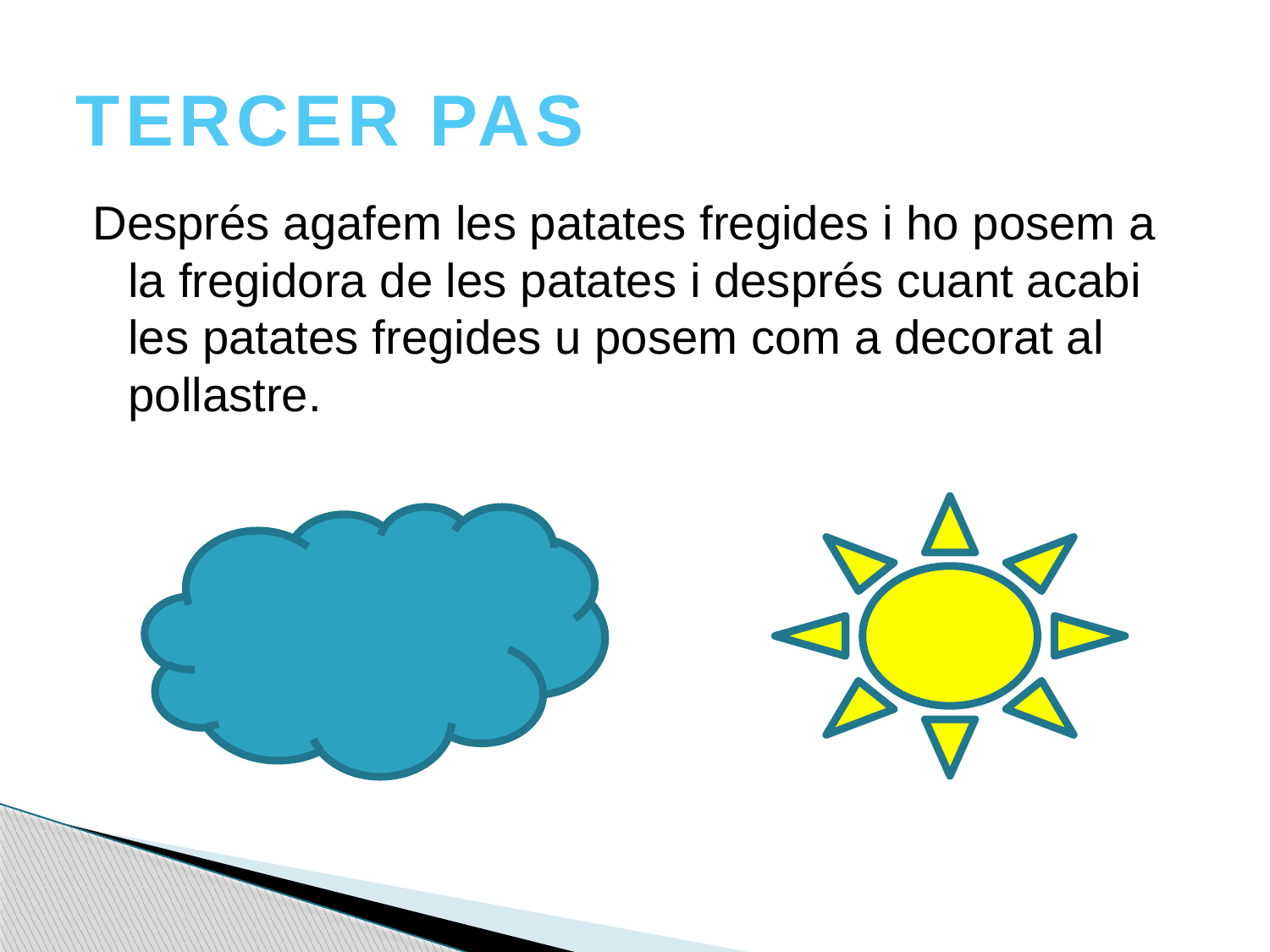

# TERCER PAS
Després agafem les patates fregides i ho posem a la fregidora de les patates i després cuant acabi les patates fregides u posem com a decorat al pollastre.